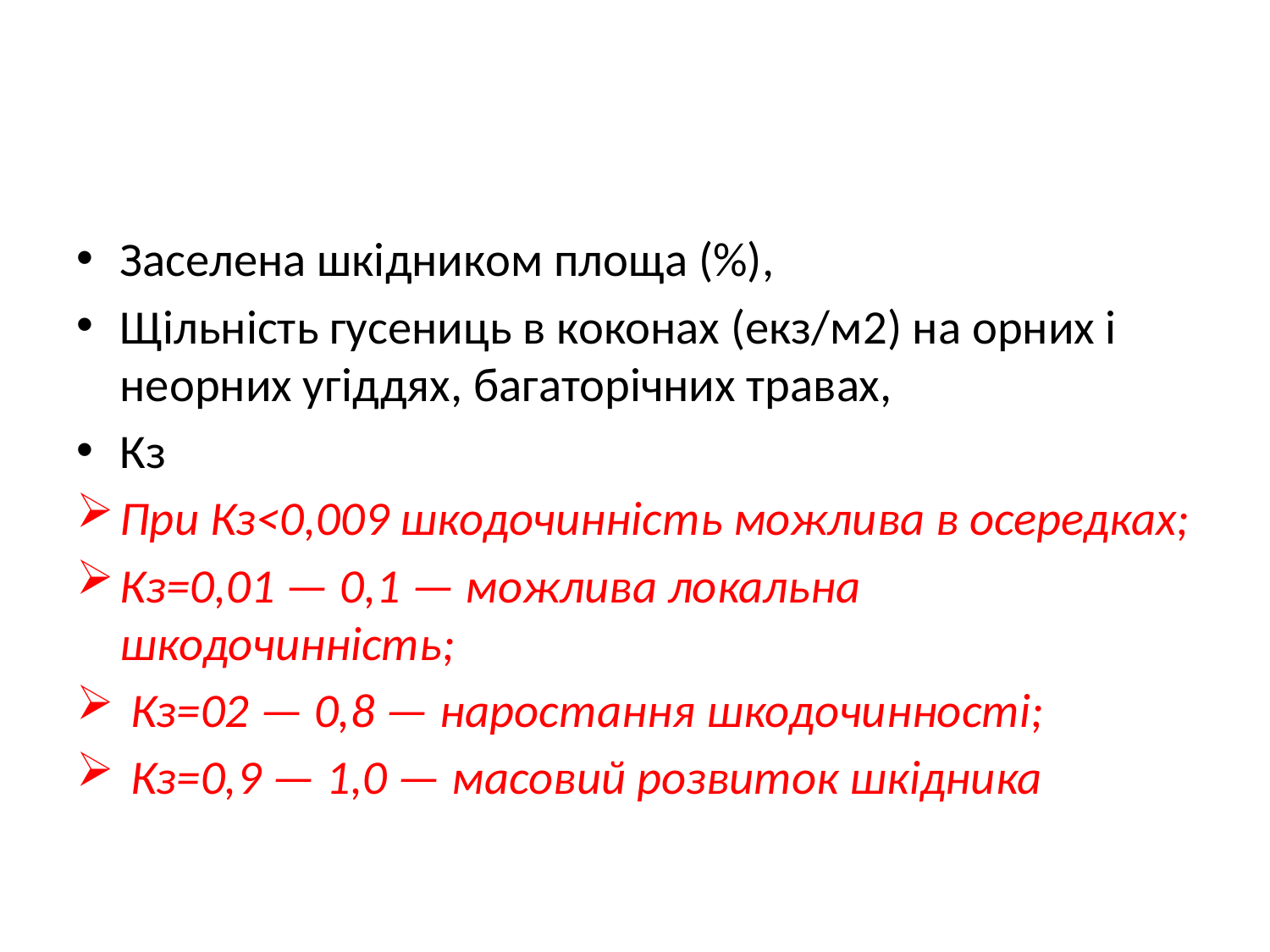

#
Заселена шкідником площа (%),
Щільність гусениць в коконах (екз/м2) на орних і неорних угіддях, багаторічних травах,
Кз
При Кз<0,009 шкодочинність можлива в осередках;
Кз=0,01 — 0,1 — можлива локальна шкодочинність;
 Кз=02 — 0,8 — наростання шкодочинності;
 Кз=0,9 — 1,0 — масовий розвиток шкідника